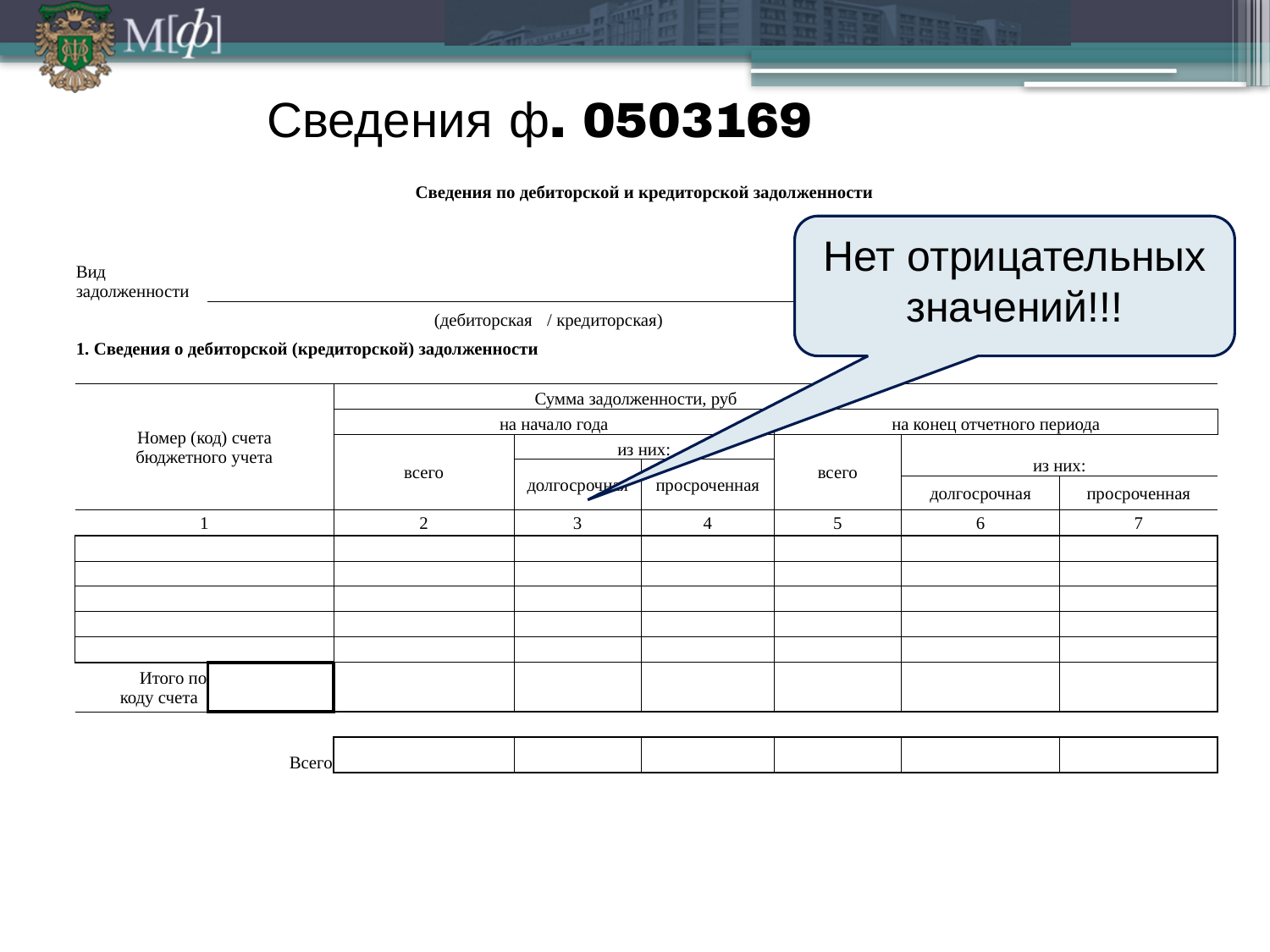

Сведения ф. 0503169
| Сведения по дебиторской и кредиторской задолженности |  |  |  |  |  |  |  |  |  |  |
| --- | --- | --- | --- | --- | --- | --- | --- | --- | --- | --- |
|  |  |  |  |  |  |  |  |  |  |  |
|  |  |  |  |  |  |  |  |  |  |  |
| Вид задолженности |  |  |  |  |  |  |  |  |  |  |
|  |  |  | (дебиторская |  | / кредиторская) |  |  |  |  |  |
| 1. Сведения о дебиторской (кредиторской) задолженности |  |  |  |  |  |  |  |  |  |  |
|  |  |  |  |  |  |  |  |  |  |  |
| Номер (код) счета бюджетного учета |  | Сумма задолженности, руб |  |  |  |  |  |  |  |  |
|  |  | на начало года |  |  |  |  |  | на конец отчетного периода |  |  |
|  |  | всего |  | из них: |  |  |  | всего | из них: |  |
|  |  |  |  | долгосрочная |  | просроченная |  |  |  |  |
|  |  |  |  |  |  |  |  |  | долгосрочная | просроченная |
| 1 |  | 2 |  | 3 |  | 4 |  | 5 | 6 | 7 |
|  |  |  |  |  |  |  |  |  |  |  |
|  |  |  |  |  |  |  |  |  |  |  |
|  |  |  |  |  |  |  |  |  |  |  |
|  |  |  |  |  |  |  |  |  |  |  |
|  |  |  |  |  |  |  |  |  |  |  |
| Итого по коду счета |  |  |  |  |  |  |  |  |  |  |
|  |  |  |  |  |  |  |  |  |  |  |
|  | Всего |  |  |  |  |  |  |  |  |  |
Нет отрицательных значений!!!